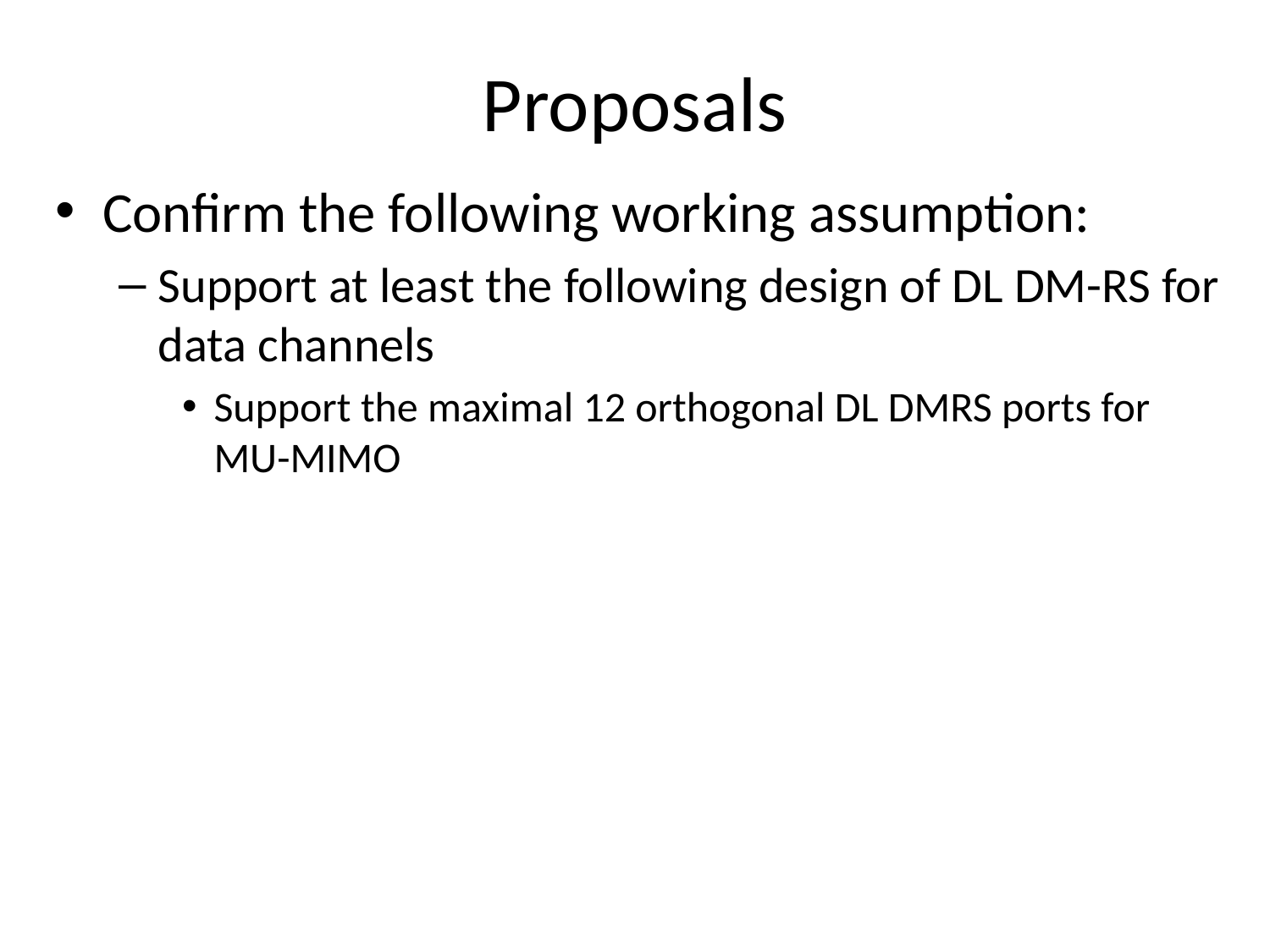

# Proposals
Confirm the following working assumption:
Support at least the following design of DL DM-RS for data channels
Support the maximal 12 orthogonal DL DMRS ports for MU-MIMO